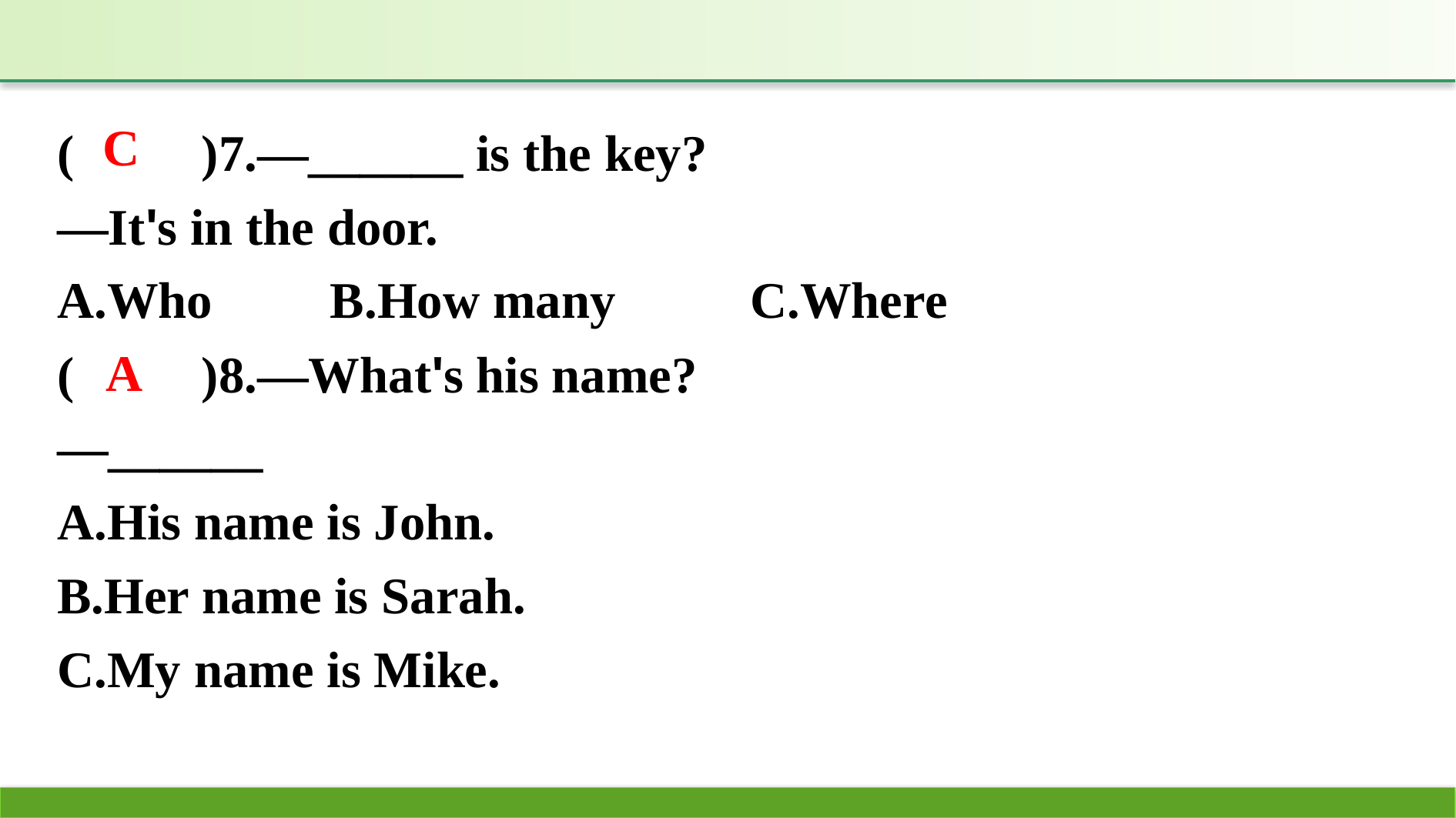

(　　)7.—______ is the key?
—It's in the door.
A.Who	B.How many		C.Where
(　　)8.—What's his name?
—______
A.His name is John.
B.Her name is Sarah.
C.My name is Mike.
C
A